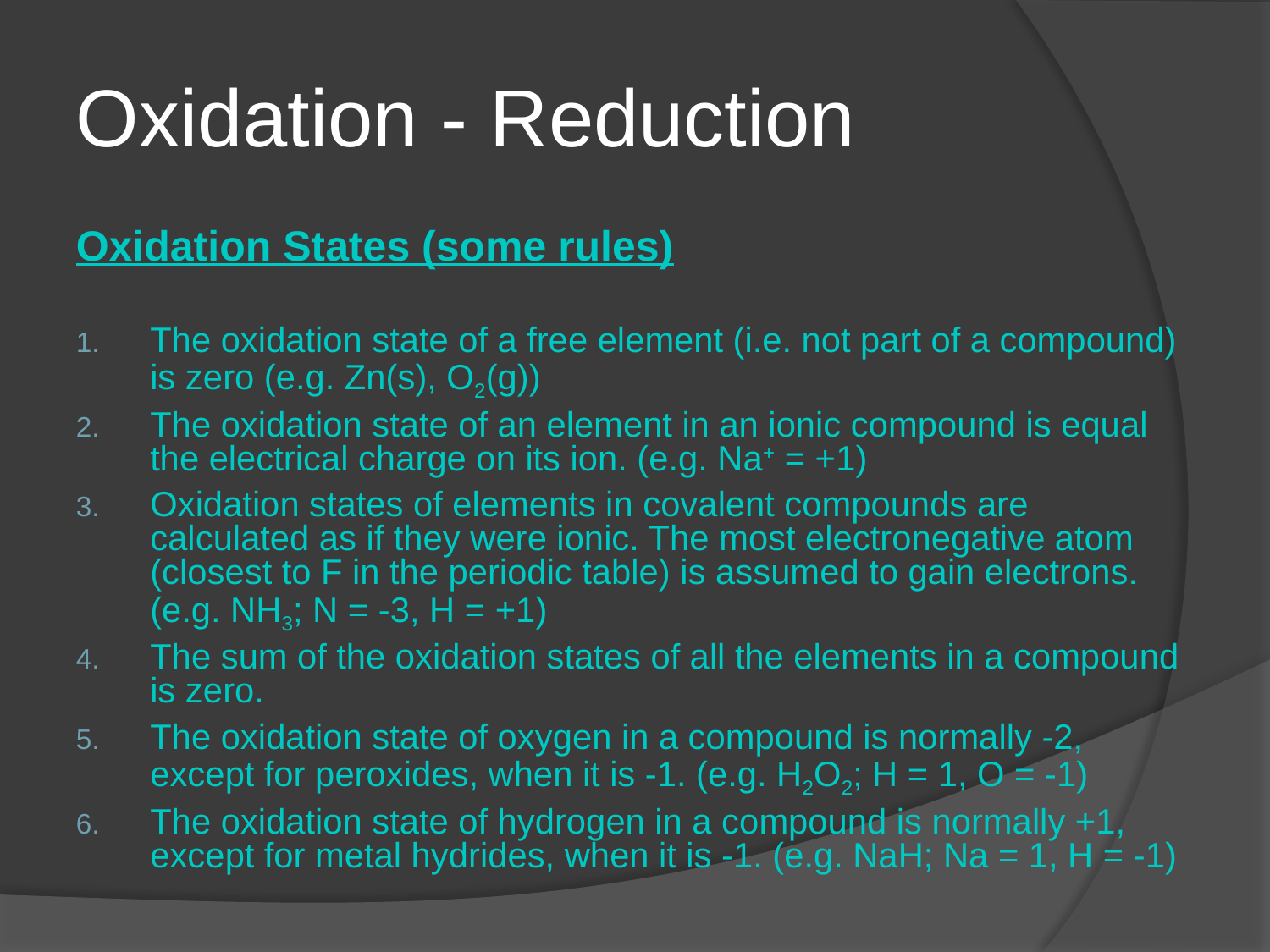

Oxidation - Reduction
Oxidation States (some rules)

The oxidation state of a free element (i.e. not part of a compound) is zero (e.g. Zn(s), O2(g))
The oxidation state of an element in an ionic compound is equal the electrical charge on its ion. (e.g. Na+ = +1)
Oxidation states of elements in covalent compounds are calculated as if they were ionic. The most electronegative atom (closest to F in the periodic table) is assumed to gain electrons. (e.g. NH3; N = -3, H = +1)
The sum of the oxidation states of all the elements in a compound is zero.
The oxidation state of oxygen in a compound is normally -2, except for peroxides, when it is -1. (e.g. H2O2; H = 1, O = -1)
The oxidation state of hydrogen in a compound is normally +1, except for metal hydrides, when it is -1. (e.g. NaH; Na = 1, H = -1)